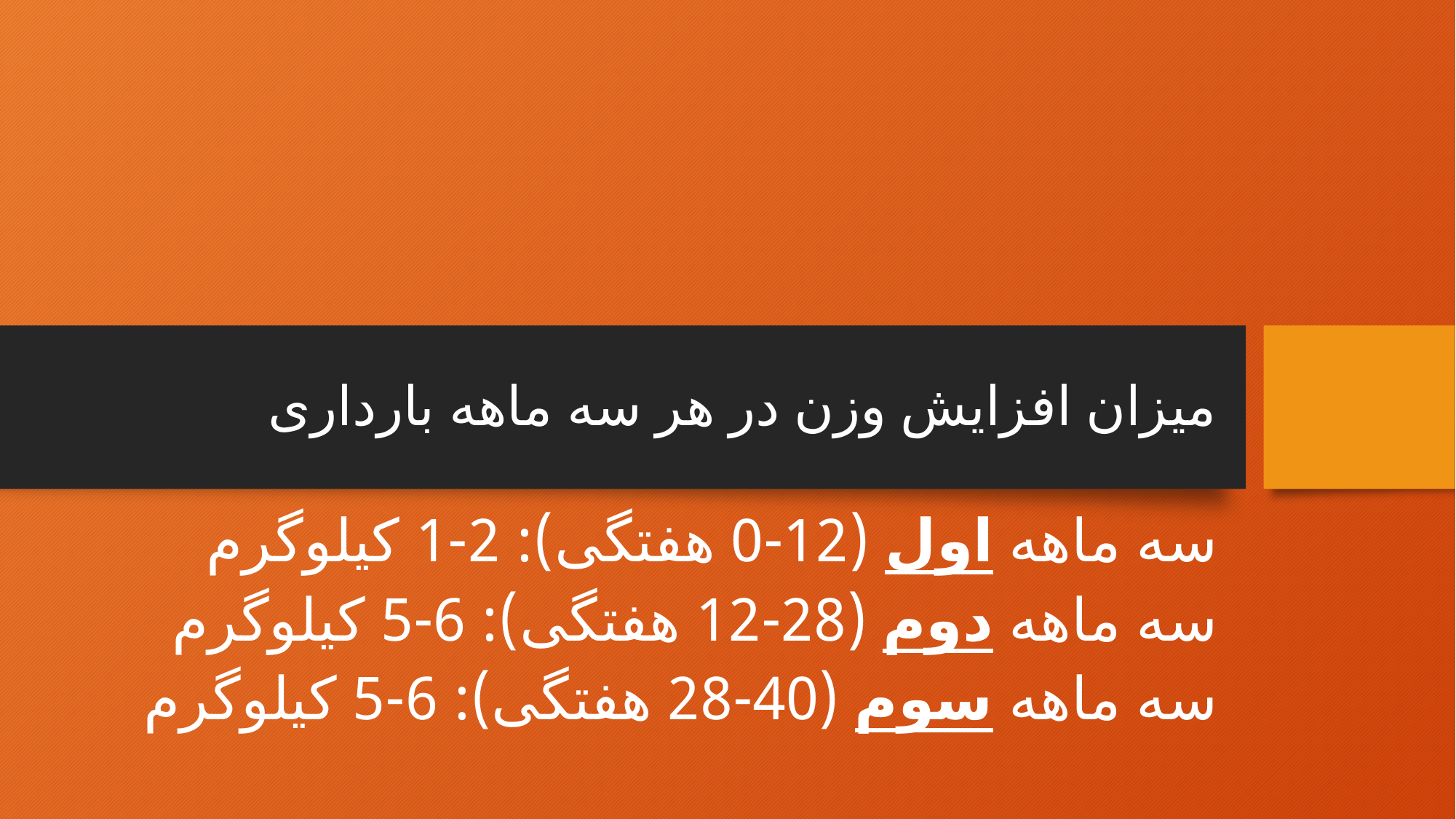

# میزان افزایش وزن در هر سه ماهه بارداری
سه ماهه اول (12-0 هفتگی): 2-1 کیلوگرم
سه ماهه دوم (28-12 هفتگی): 6-5 کیلوگرم
سه ماهه سوم (40-28 هفتگی): 6-5 کیلوگرم